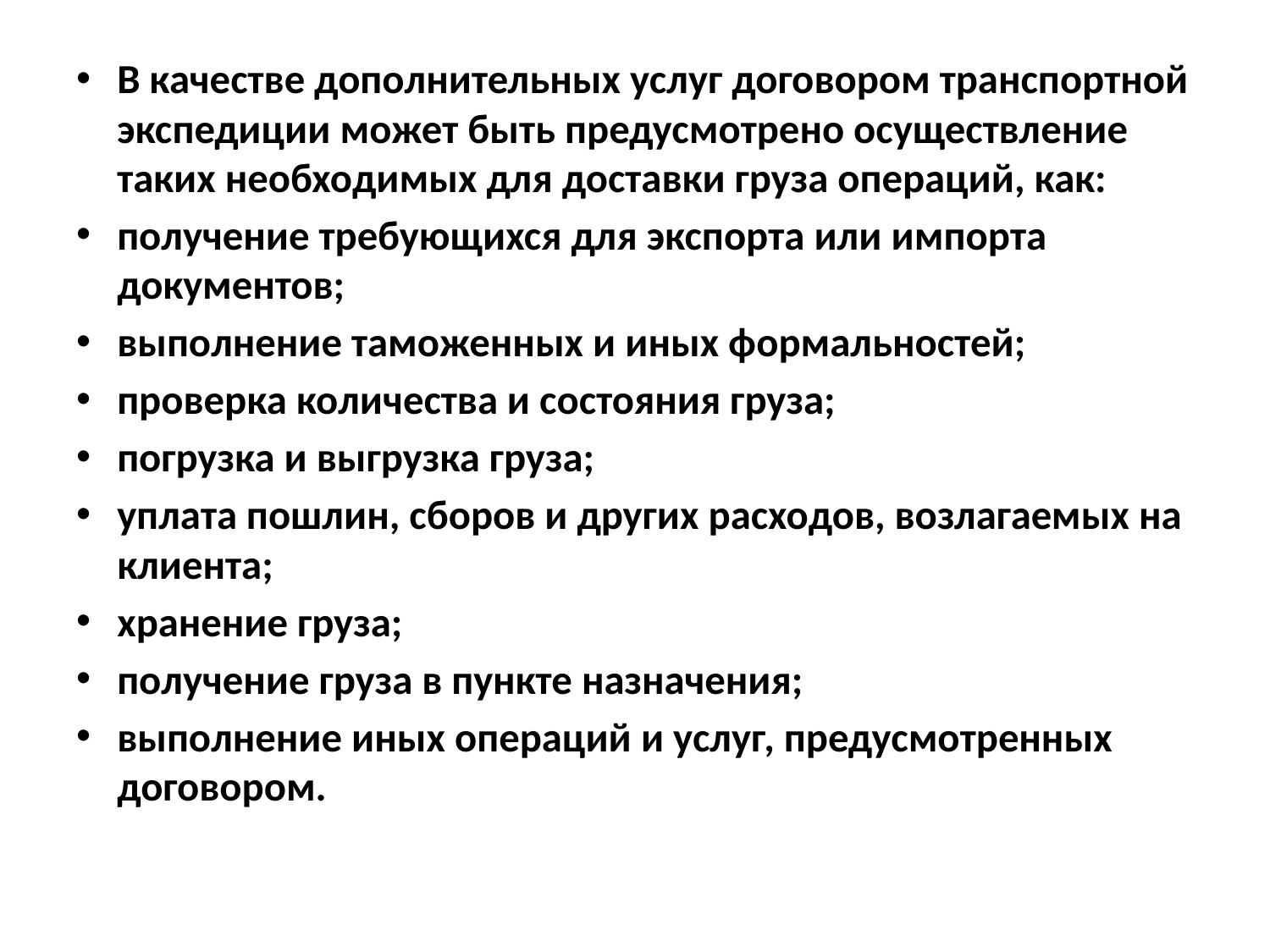

В качестве дополнительных услуг договором транспортной экспедиции может быть предусмотрено осуществление таких необходимых для доставки груза операций, как:
получение требующихся для экспорта или импорта документов;
выполнение таможенных и иных формальностей;
проверка количества и состояния груза;
погрузка и выгрузка груза;
уплата пошлин, сборов и других расходов, возлагаемых на клиента;
хранение груза;
получение груза в пункте назначения;
выполнение иных операций и услуг, предусмотренных договором.